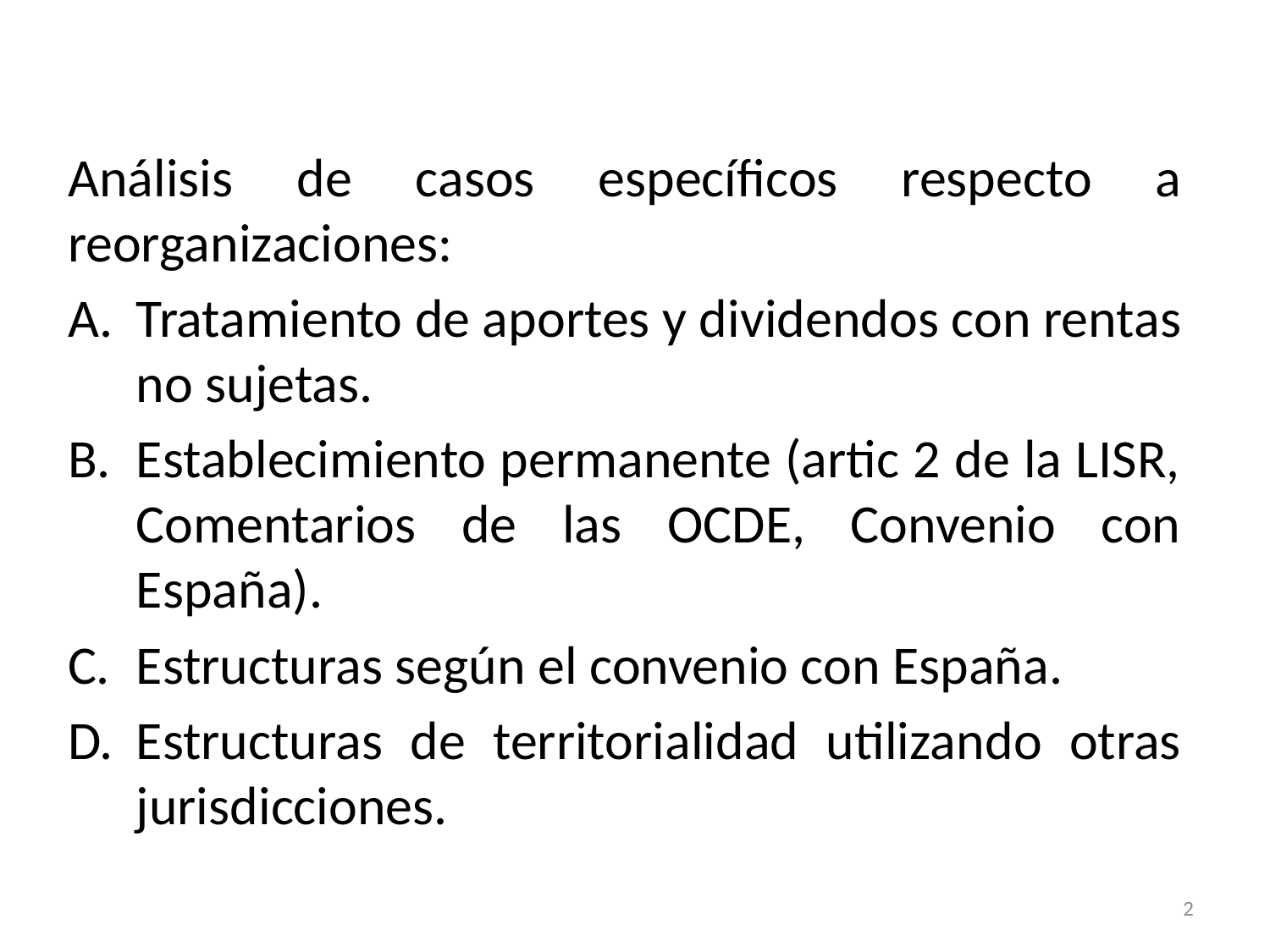

#
Análisis de casos específicos respecto a reorganizaciones:
Tratamiento de aportes y dividendos con rentas no sujetas.
Establecimiento permanente (artic 2 de la LISR, Comentarios de las OCDE, Convenio con España).
Estructuras según el convenio con España.
Estructuras de territorialidad utilizando otras jurisdicciones.
2